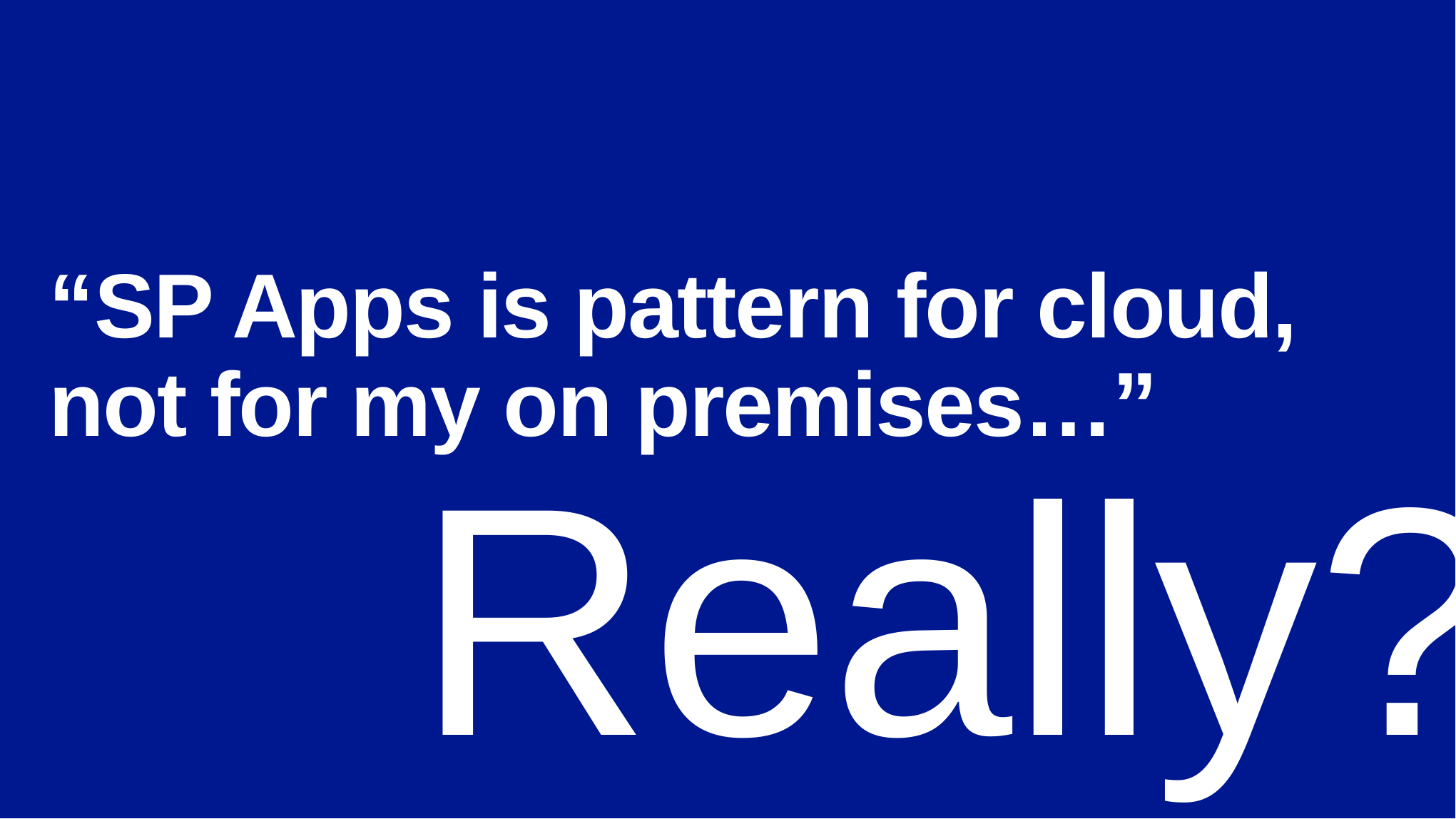

# “SP Apps is pattern for cloud, not for my on premises…”
Really?